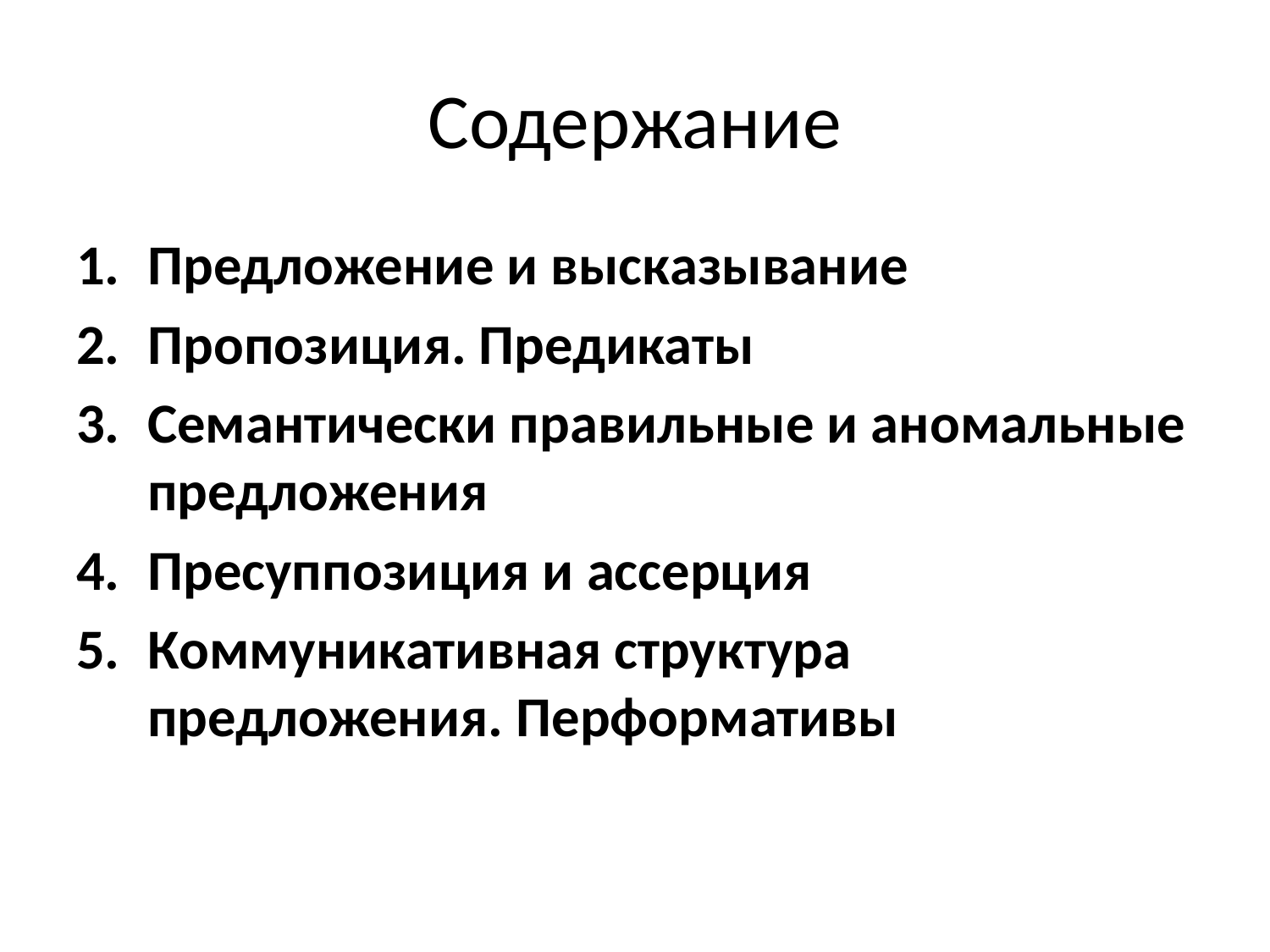

# Содержание
Предложение и высказывание
Пропозиция. Предикаты
Семантически правильные и аномальные предложения
Пресуппозиция и ассерция
Коммуникативная структура предложения. Перформативы